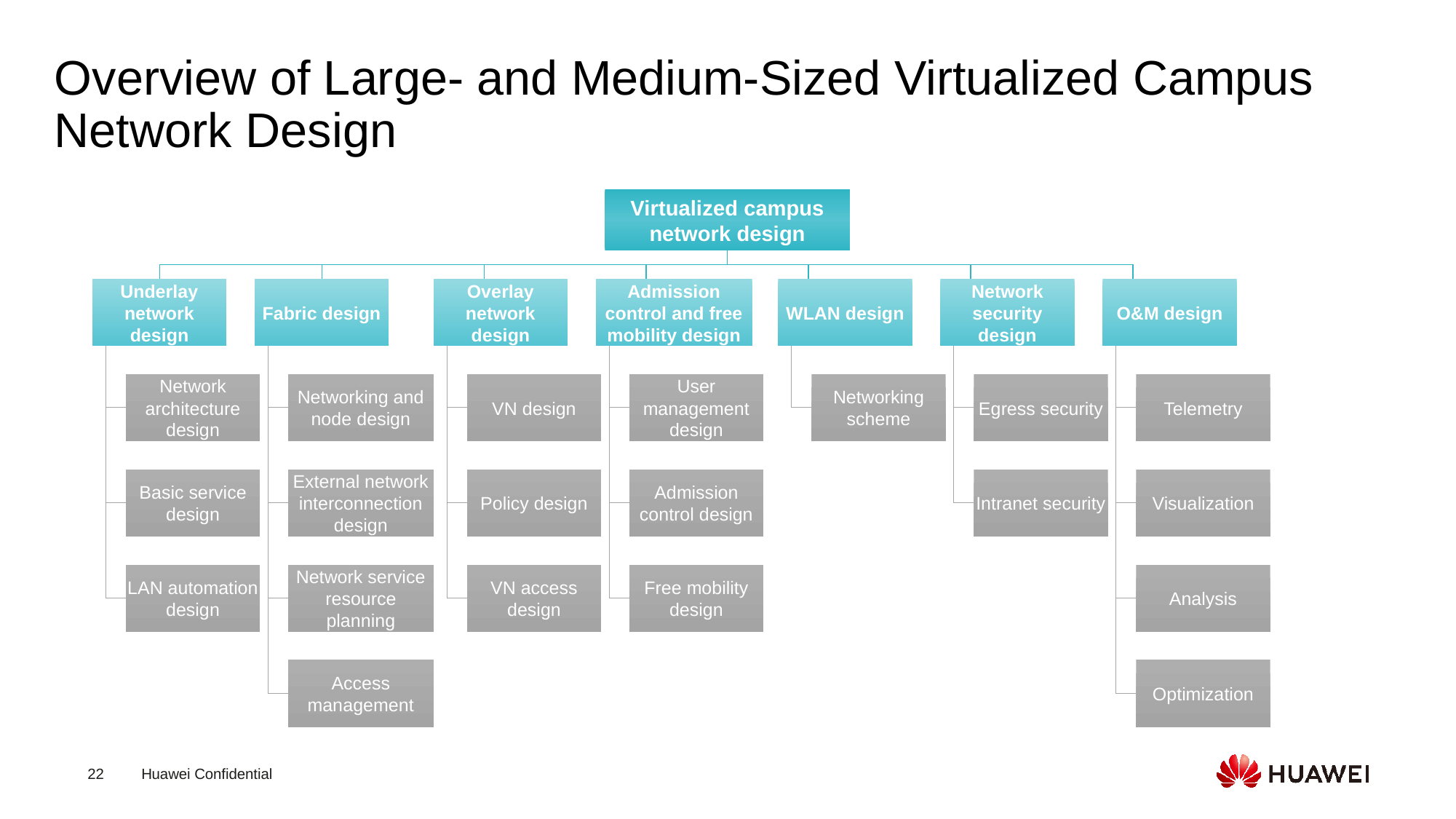

# Overview of Large- and Medium-Sized Virtualized Campus Network Design
Virtualized campus network design

Underlay
network design
Fabric design
Overlay
network design
Admission control and free mobility design
WLAN design
Network security design
O&M design

Network architecture design
Networking and node design
VN design
User management design
Networking scheme
Egress security
Telemetry
Basic service design
External network interconnection design
Policy design
Admission control design
Intranet security
Visualization
LAN automation design
Network service resource planning
VN access design
Free mobility design
Analysis
Access management
Optimization